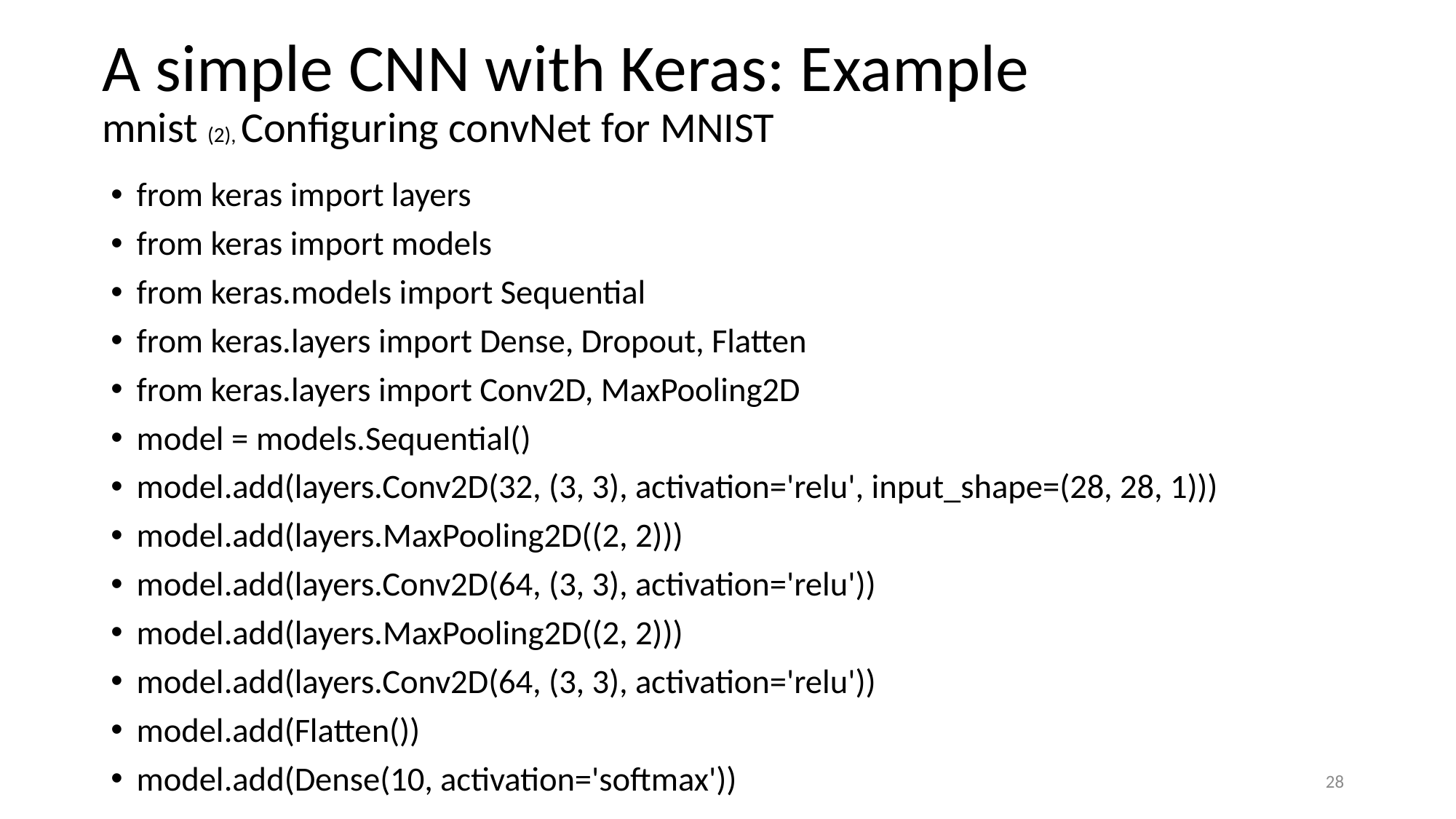

# A simple CNN with Keras: Example mnist (2), Configuring convNet for MNIST
from keras import layers
from keras import models
from keras.models import Sequential
from keras.layers import Dense, Dropout, Flatten
from keras.layers import Conv2D, MaxPooling2D
model = models.Sequential()
model.add(layers.Conv2D(32, (3, 3), activation='relu', input_shape=(28, 28, 1)))
model.add(layers.MaxPooling2D((2, 2)))
model.add(layers.Conv2D(64, (3, 3), activation='relu'))
model.add(layers.MaxPooling2D((2, 2)))
model.add(layers.Conv2D(64, (3, 3), activation='relu'))
model.add(Flatten())
model.add(Dense(10, activation='softmax'))
28